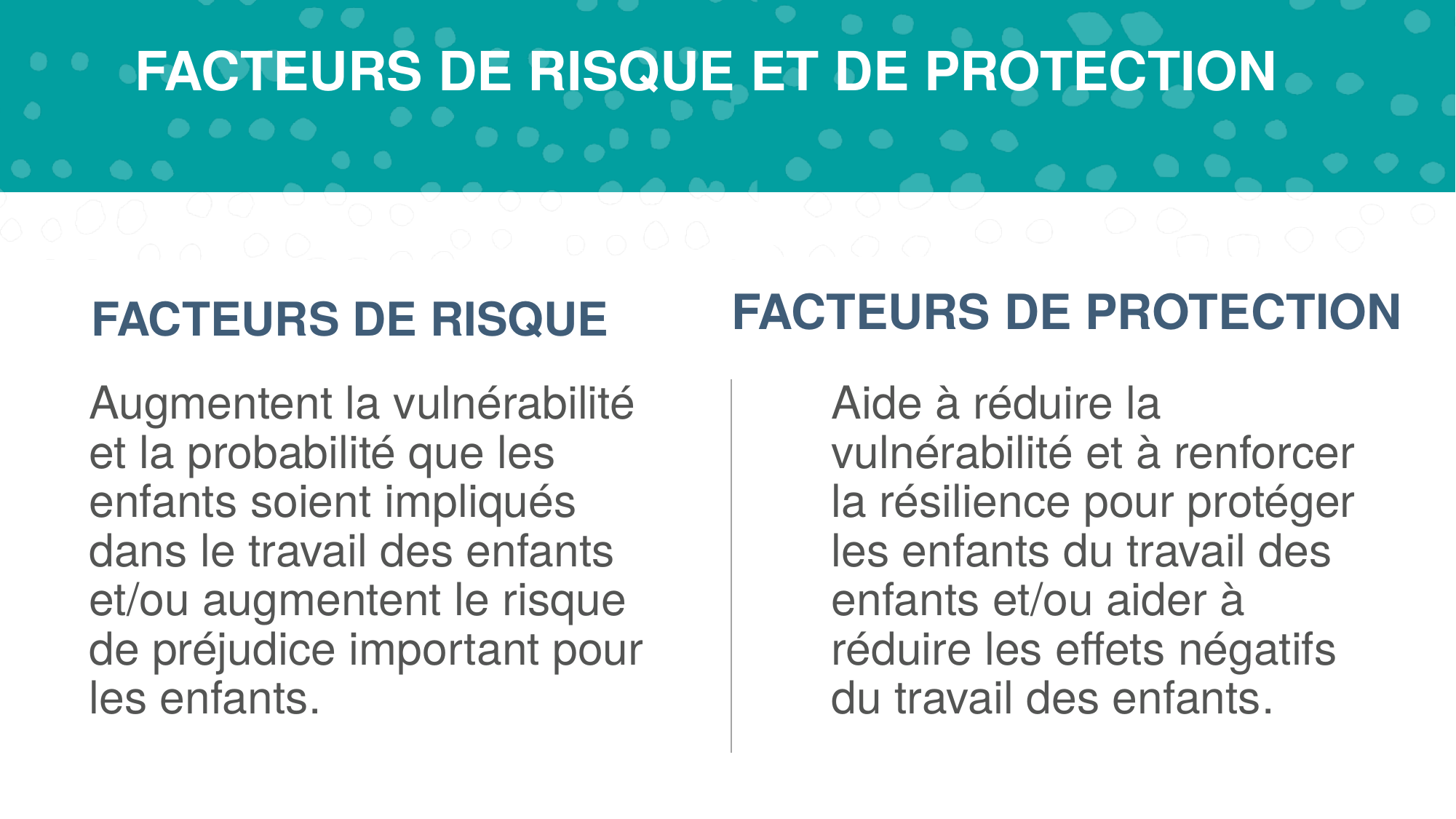

# FACTEURS DE RISQUE ET DE PROTECTION
FACTEURS DE RISQUE
FACTEURS DE PROTECTION
Augmentent la vulnérabilité et la probabilité que les enfants soient impliqués dans le travail des enfants et/ou augmentent le risque de préjudice important pour les enfants.
Aide à réduire la vulnérabilité et à renforcer la résilience pour protéger les enfants du travail des enfants et/ou aider à réduire les effets négatifs du travail des enfants.